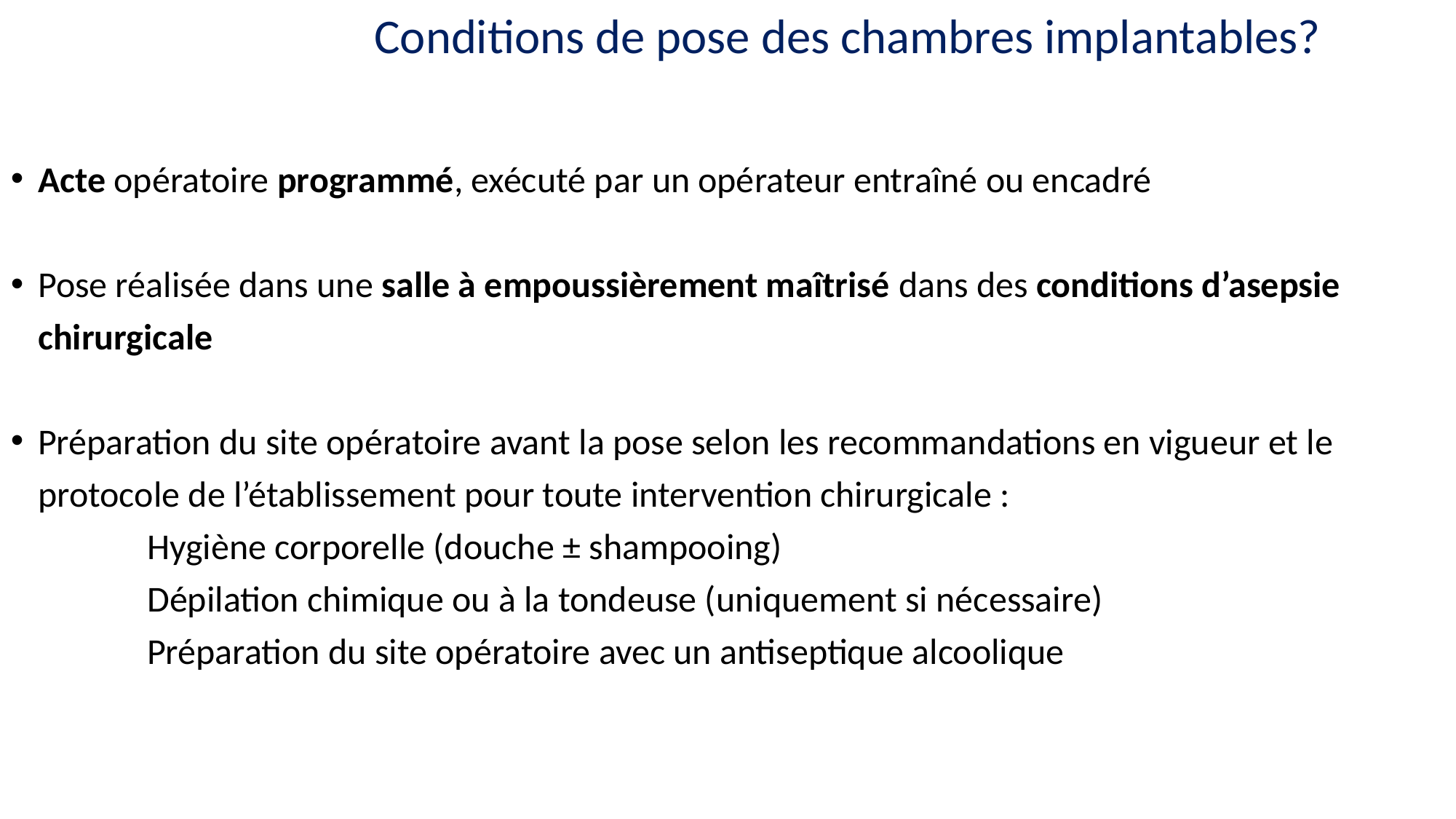

Conditions de pose des chambres implantables?

Acte opératoire programmé, exécuté par un opérateur entraîné ou encadré

Pose réalisée dans une salle à empoussièrement maîtrisé dans des conditions d’asepsie chirurgicale

Préparation du site opératoire avant la pose selon les recommandations en vigueur et le protocole de l’établissement pour toute intervention chirurgicale :
		Hygiène corporelle (douche ± shampooing)
		Dépilation chimique ou à la tondeuse (uniquement si nécessaire)
		Préparation du site opératoire avec un antiseptique alcoolique